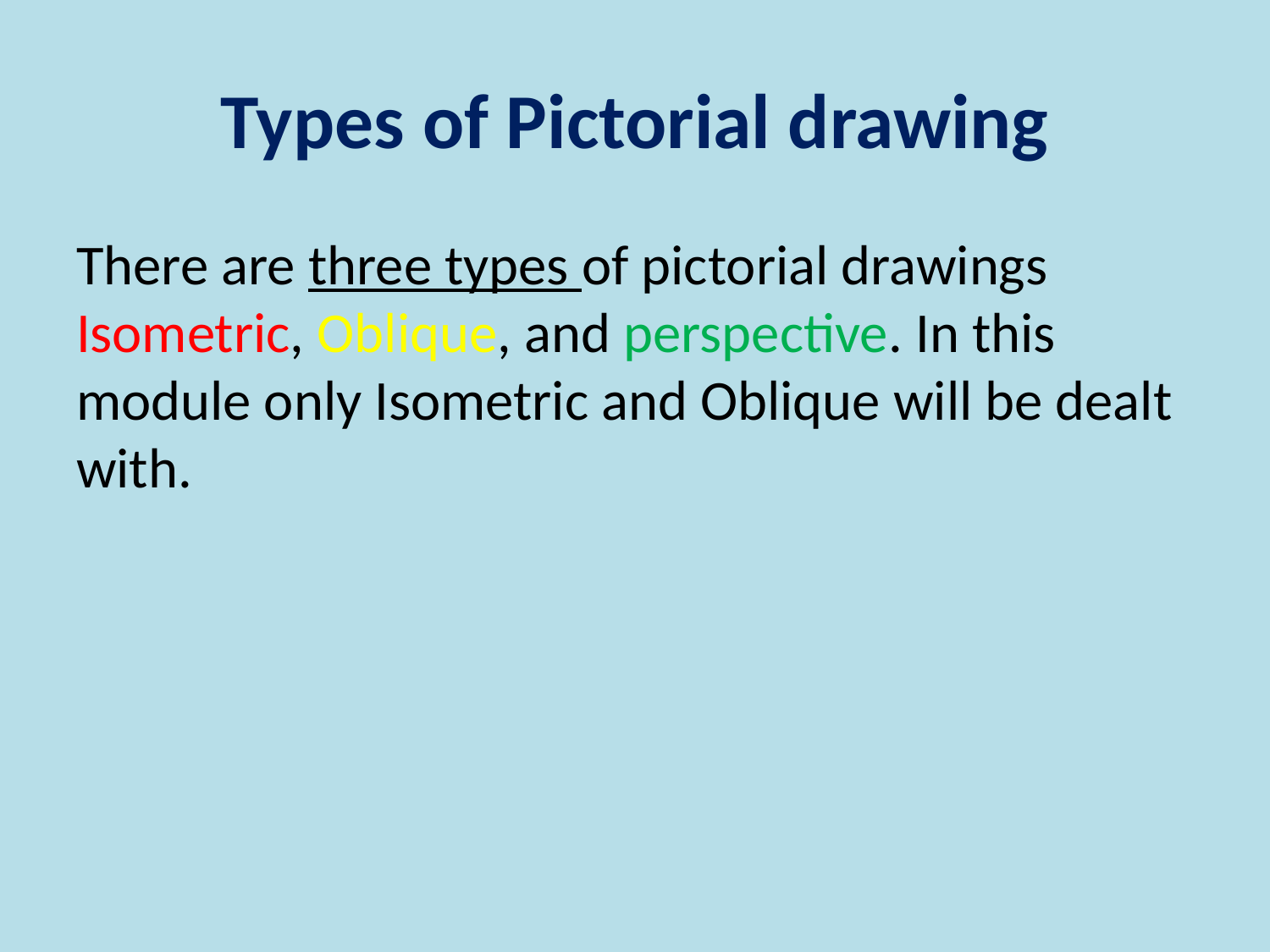

# Types of Pictorial drawing
There are three types of pictorial drawings Isometric, Oblique, and perspective. In this module only Isometric and Oblique will be dealt with.